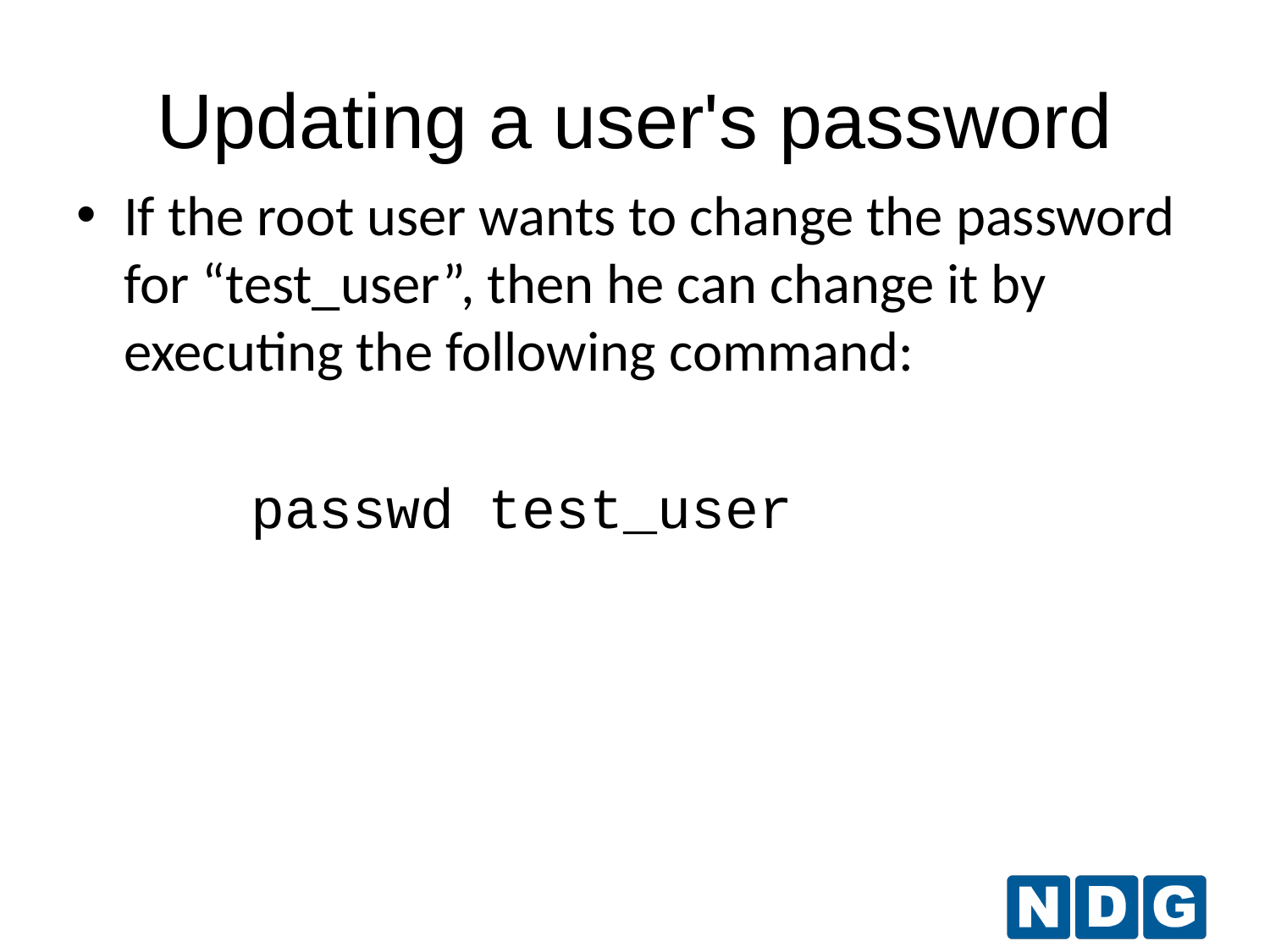

Updating a user's password
If the root user wants to change the password for “test_user”, then he can change it by executing the following command:

passwd test_user